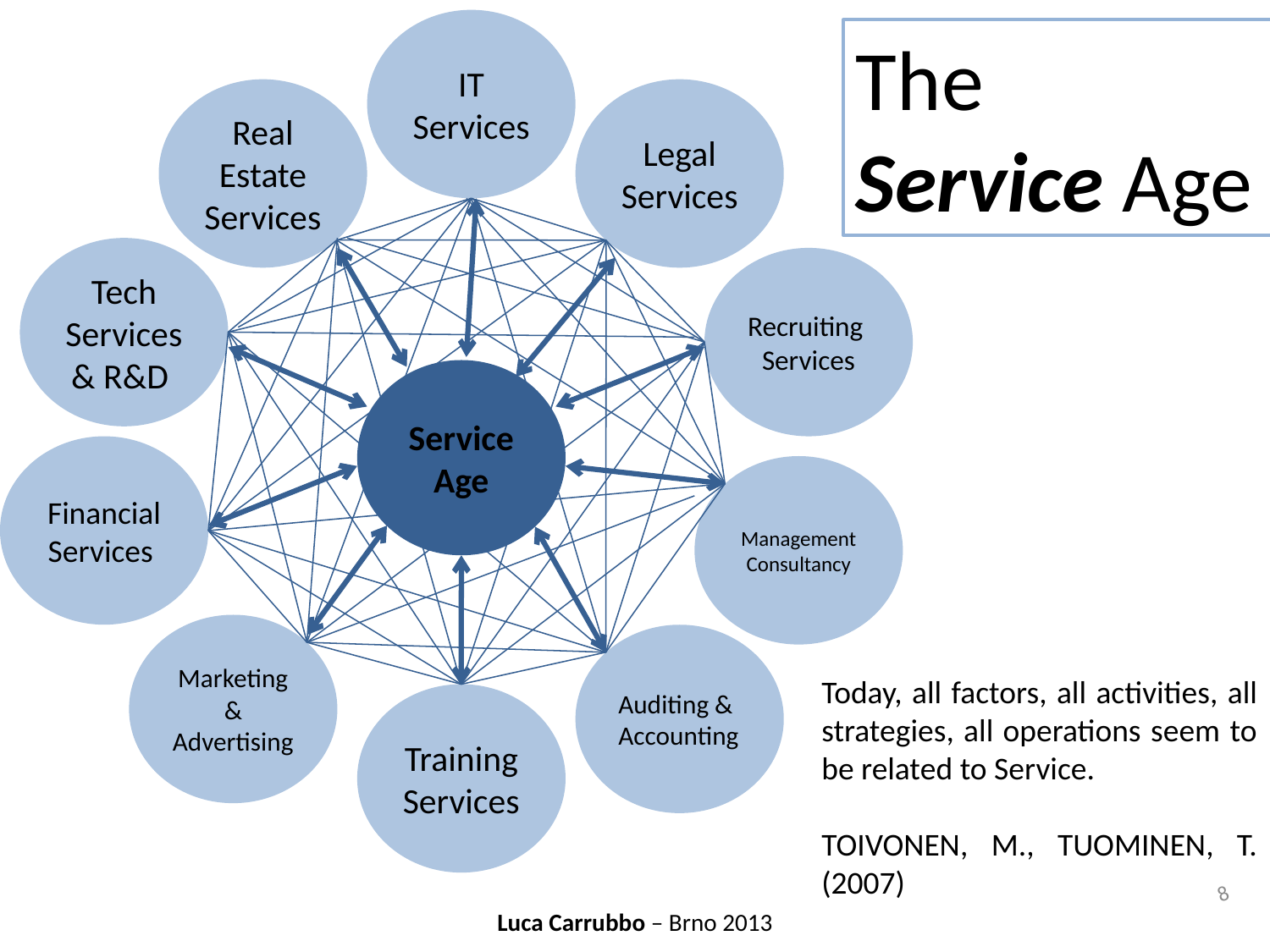

IT Services
The
Service Age
Real Estate Services
Legal Services
Tech Services & R&D
Recruiting  Services
Service Age
Financial Services
Management Consultancy
Marketing & Advertising
Auditing & Accounting
Today, all factors, all activities, all strategies, all operations seem to be related to Service.

Toivonen, M., Tuominen, T. (2007)
Training Services
8